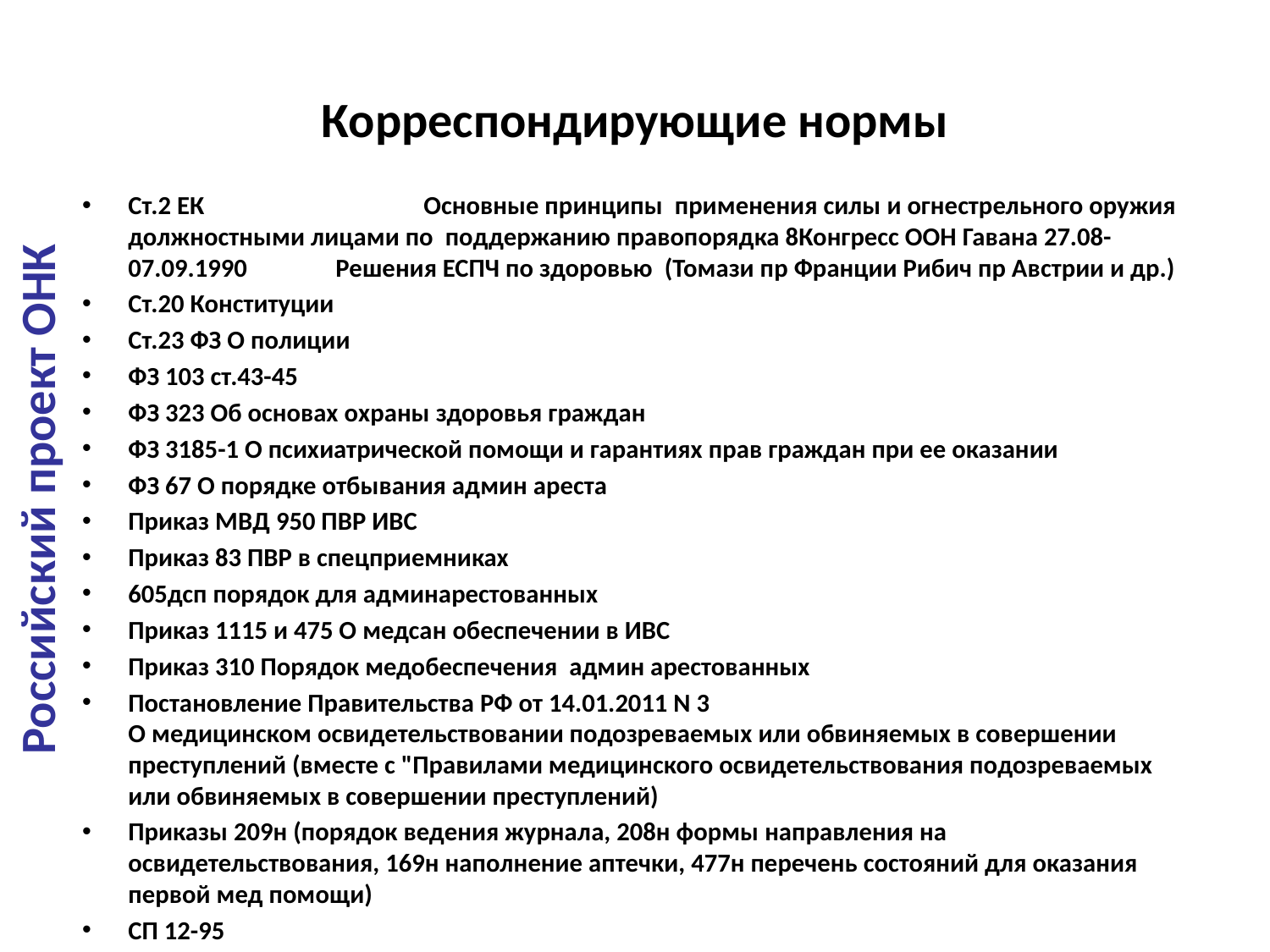

# Корреспондирующие нормы
Ст.2 ЕК                                     Основные принципы  применения силы и огнестрельного оружия должностными лицами по  поддержанию правопорядка 8Конгресс ООН Гавана 27.08-07.09.1990               Решения ЕСПЧ по здоровью  (Томази пр Франции Рибич пр Австрии и др.)
Ст.20 Конституции
Ст.23 ФЗ О полиции
ФЗ 103 ст.43-45
ФЗ 323 Об основах охраны здоровья граждан
ФЗ 3185-1 О психиатрической помощи и гарантиях прав граждан при ее оказании
ФЗ 67 О порядке отбывания админ ареста
Приказ МВД 950 ПВР ИВС
Приказ 83 ПВР в спецприемниках
605дсп порядок для админарестованных
Приказ 1115 и 475 О медсан обеспечении в ИВС
Приказ 310 Порядок медобеспечения  админ арестованных
Постановление Правительства РФ от 14.01.2011 N 3
О медицинском освидетельствовании подозреваемых или обвиняемых в совершении преступлений (вместе с "Правилами медицинского освидетельствования подозреваемых или обвиняемых в совершении преступлений)
Приказы 209н (порядок ведения журнала, 208н формы направления на освидетельствования, 169н наполнение аптечки, 477н перечень состояний для оказания первой мед помощи)
СП 12-95
Российский проект ОНК